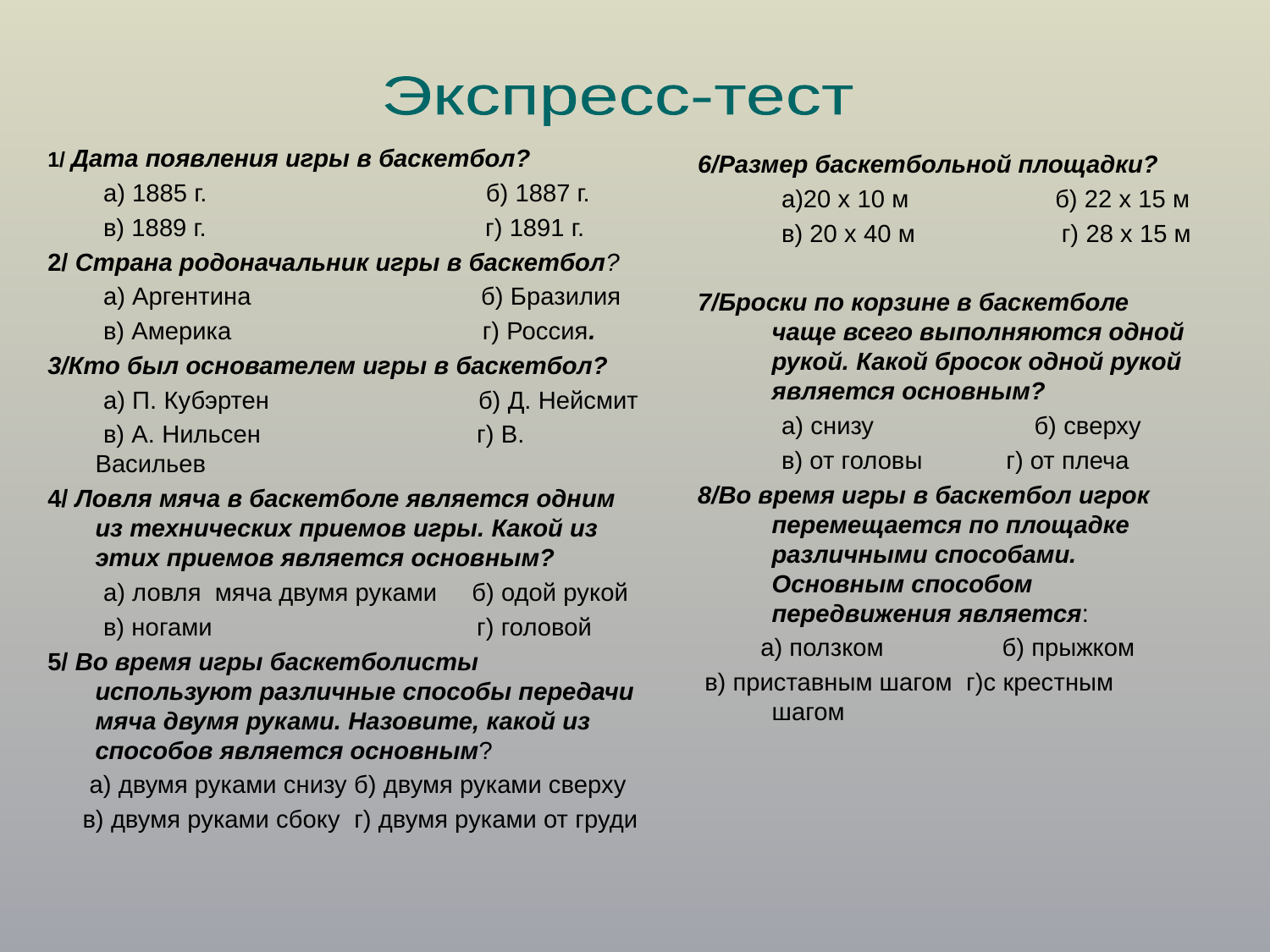

Экспресс-тест

6/Размер баскетбольной площадки?
            а)20 х 10 м                     б) 22 х 15 м
            в) 20 х 40 м                     г) 28 х 15 м

7/Броски по корзине в баскетболе чаще всего выполняются одной рукой. Какой бросок одной рукой является основным?
            а) снизу                       б) сверху
            в) от головы            г) от плеча
8/Во время игры в баскетбол игрок перемещается по площадке различными способами. Основным способом передвижения является:
         а) ползком                 б) прыжком
 в) приставным шагом  г)с крестным шагом

1/ Дата появления игры в баскетбол?
        а) 1885 г.                                        б) 1887 г.
        в) 1889 г.                                        г) 1891 г.
2/ Страна родоначальник игры в баскетбол?
        а) Аргентина                                 б) Бразилия
        в) Америка                                    г) Россия.
3/Кто был основателем игры в баскетбол?
        а) П. Кубэртен                              б) Д. Нейсмит
        в) А. Нильсен                               г) В. Васильев
4/ Ловля мяча в баскетболе является одним из технических приемов игры. Какой из этих приемов является основным?
        а) ловля  мяча двумя руками     б) одой рукой
        в) ногами                                      г) головой
5/ Во время игры баскетболисты используют различные способы передачи мяча двумя руками. Назовите, какой из способов является основным?
      а) двумя руками снизу б) двумя руками сверху
     в) двумя руками сбоку  г) двумя руками от груди